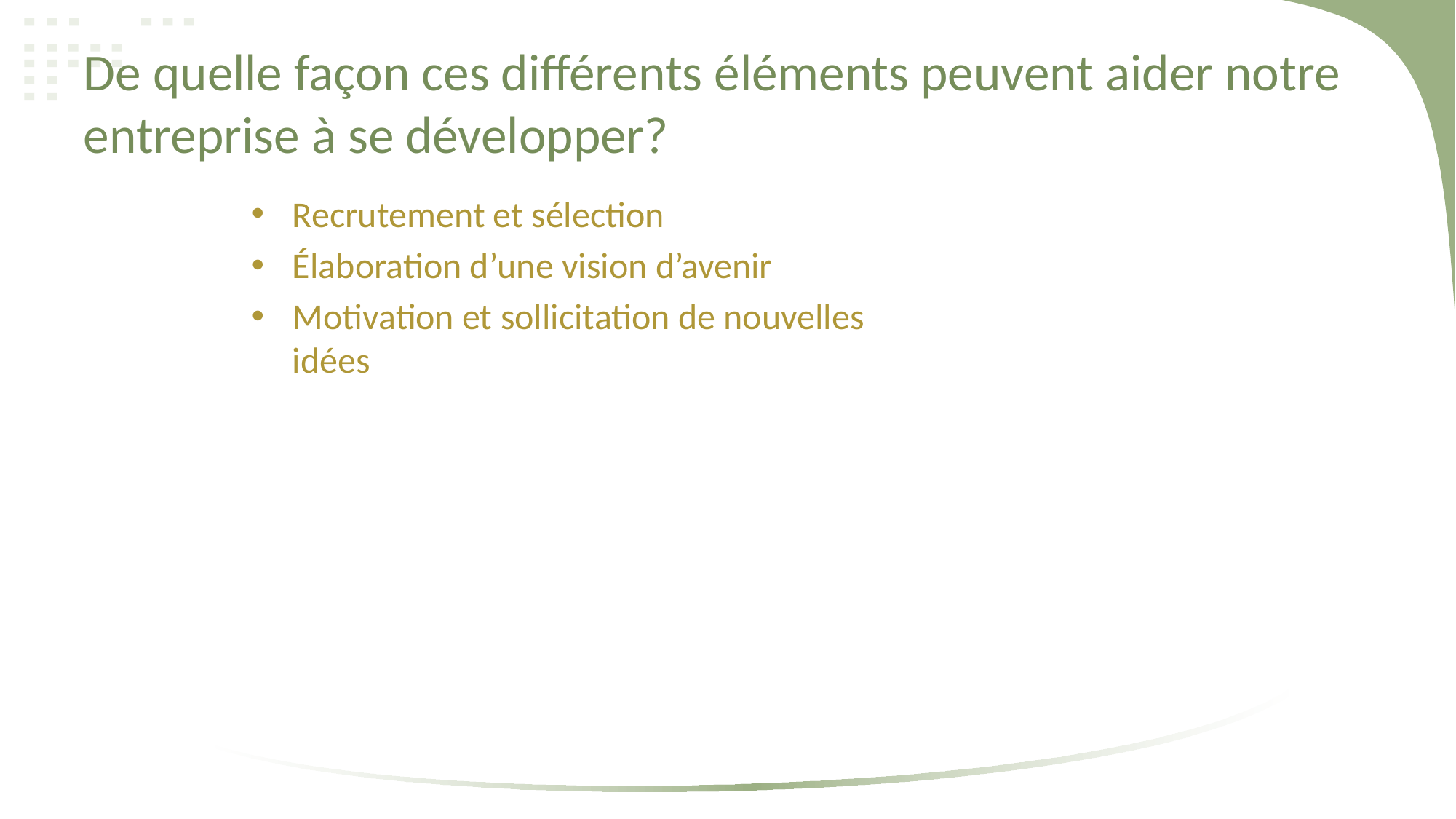

# De quelle façon ces différents éléments peuvent aider notre entreprise à se développer?
Recrutement et sélection
Élaboration d’une vision d’avenir
Motivation et sollicitation de nouvelles idées